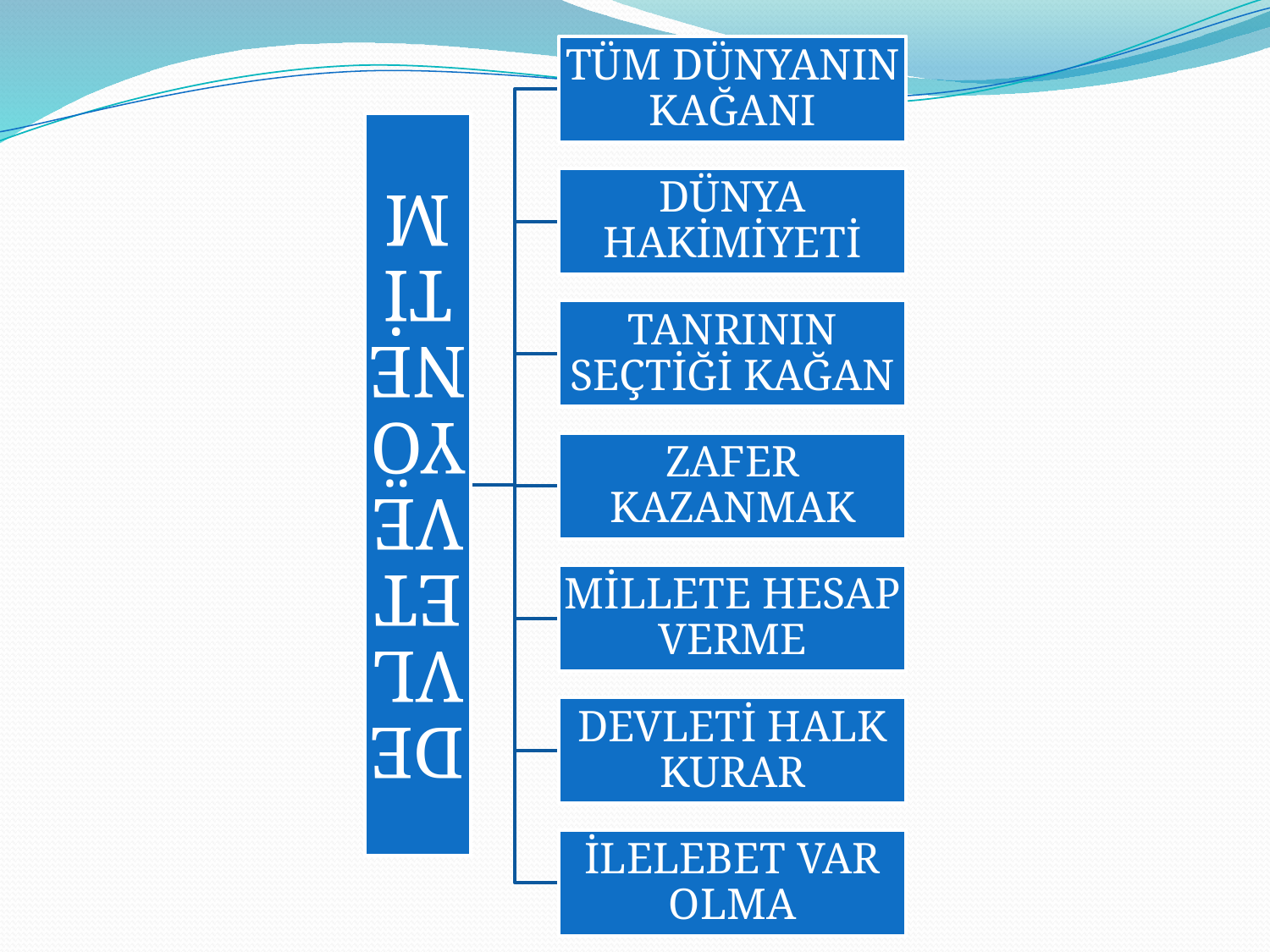

DEVLET VE YÖNETİM
TÜM DÜNYANIN KAĞANI
DÜNYA HAKİMİYETİ
TANRININ SEÇTİĞİ KAĞAN
ZAFER KAZANMAK
MİLLETE HESAP VERME
DEVLETİ HALK KURAR
İLELEBET VAR OLMA